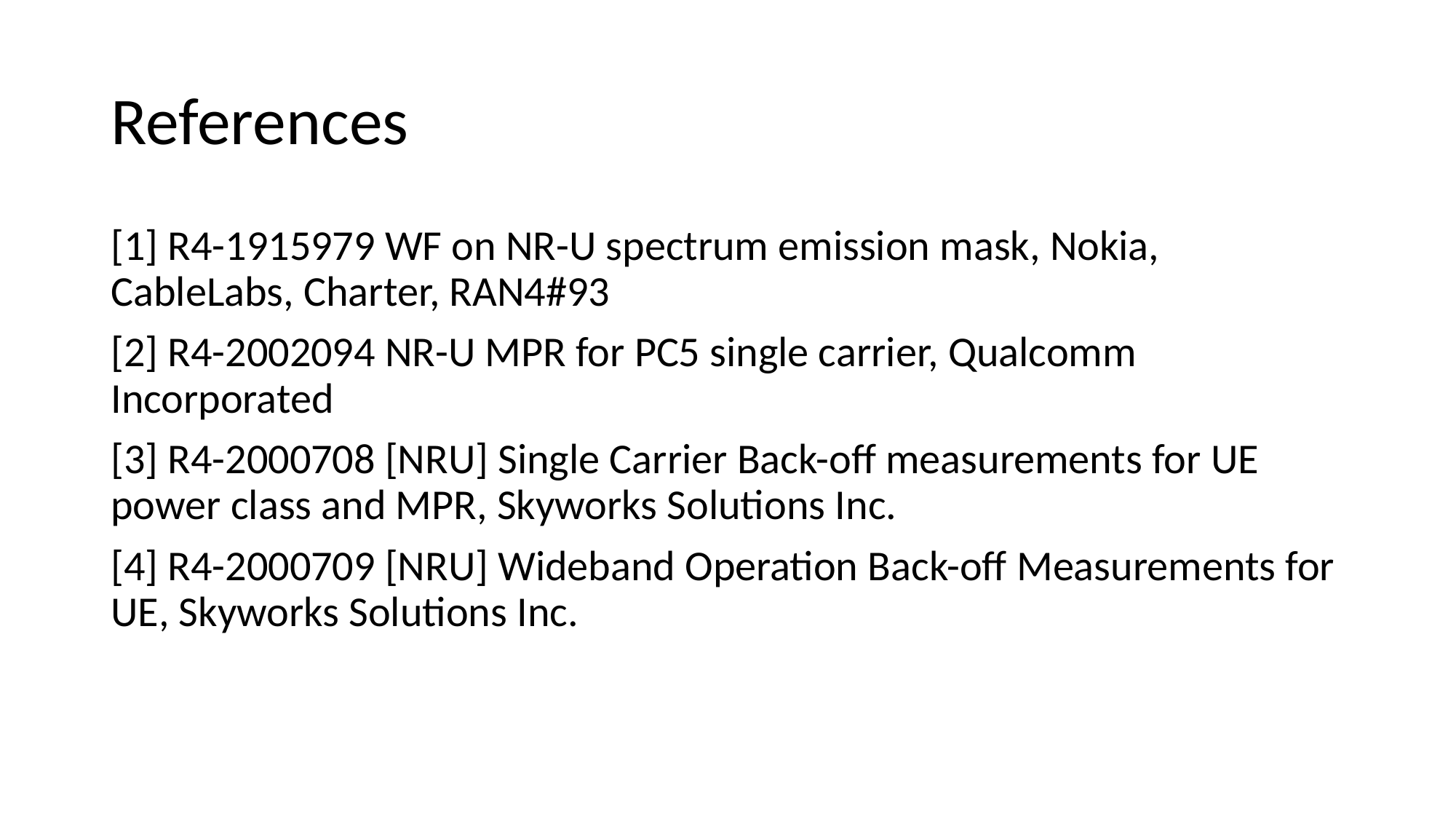

# References
[1] R4-1915979 WF on NR-U spectrum emission mask, Nokia, CableLabs, Charter, RAN4#93
[2] R4-2002094 NR-U MPR for PC5 single carrier, Qualcomm Incorporated
[3] R4-2000708 [NRU] Single Carrier Back-off measurements for UE power class and MPR, Skyworks Solutions Inc.
[4] R4-2000709 [NRU] Wideband Operation Back-off Measurements for UE, Skyworks Solutions Inc.